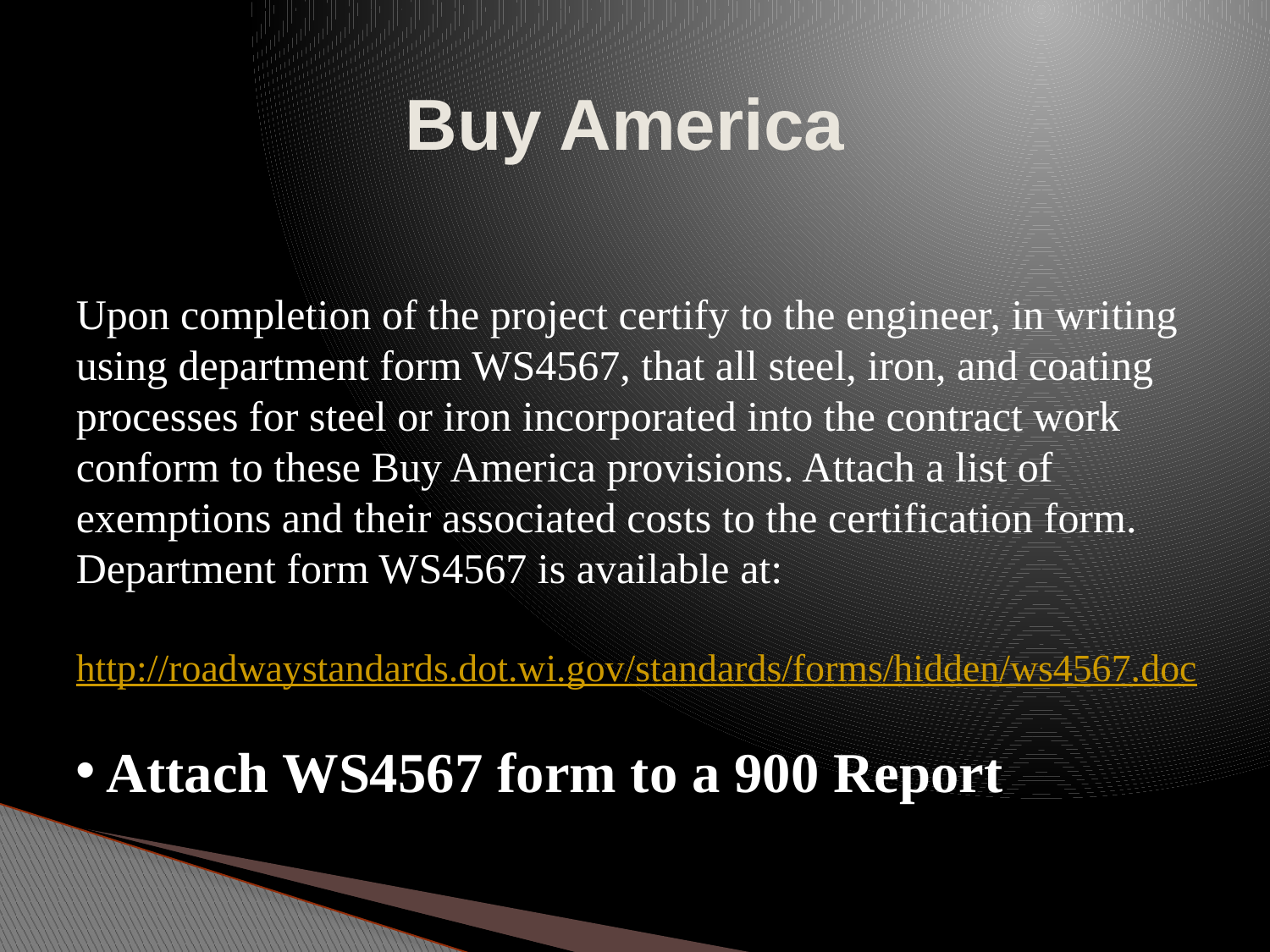

# Buy America

Upon completion of the project certify to the engineer, in writing using department form WS4567, that all steel, iron, and coating processes for steel or iron incorporated into the contract work conform to these Buy America provisions. Attach a list of exemptions and their associated costs to the certification form. Department form WS4567 is available at:

http://roadwaystandards.dot.wi.gov/standards/forms/hidden/ws4567.doc

Attach WS4567 form to a 900 Report